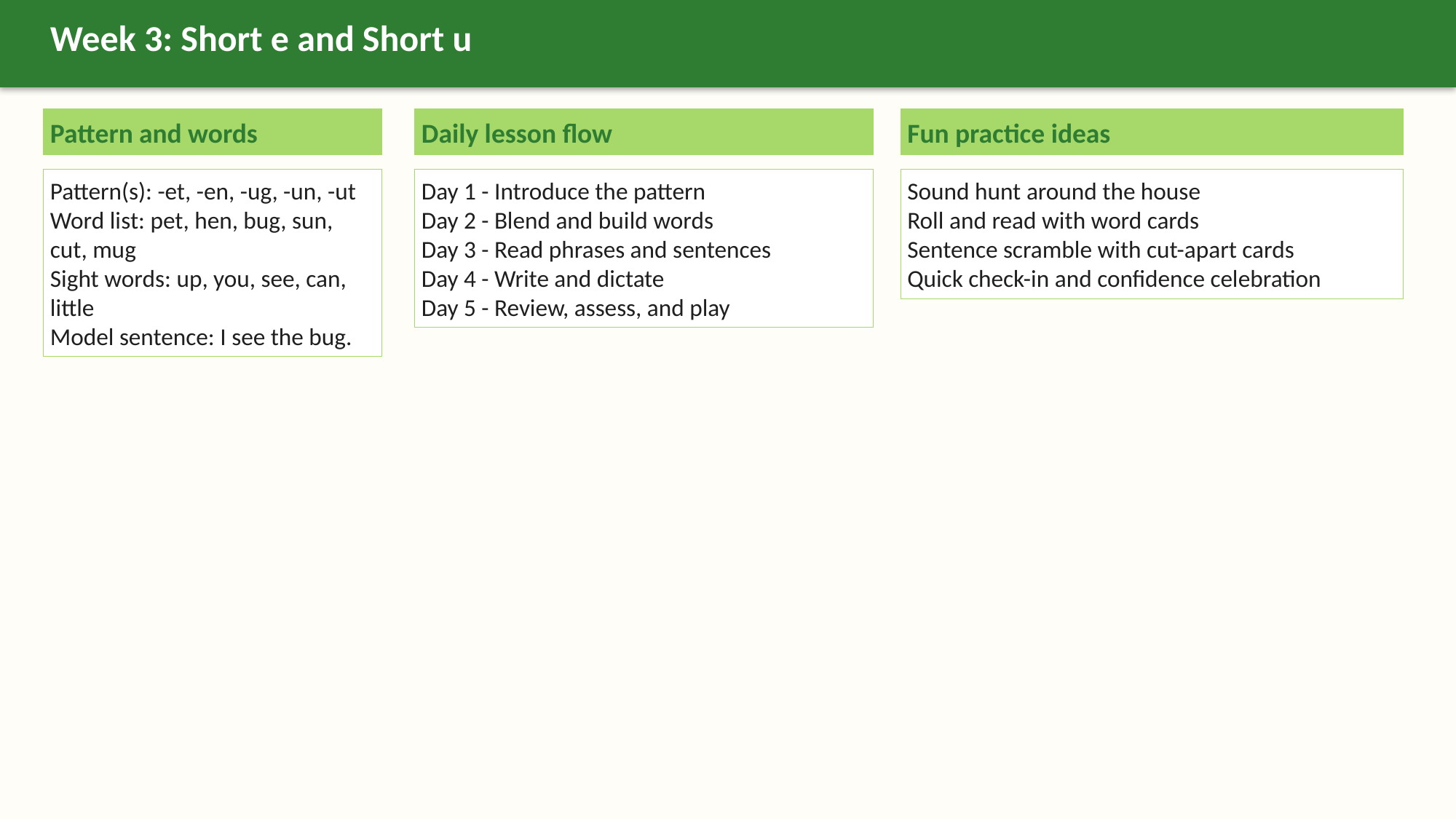

Week 3: Short e and Short u
Pattern and words
Daily lesson flow
Fun practice ideas
Pattern(s): -et, -en, -ug, -un, -ut
Word list: pet, hen, bug, sun, cut, mug
Sight words: up, you, see, can, little
Model sentence: I see the bug.
Day 1 - Introduce the pattern
Day 2 - Blend and build words
Day 3 - Read phrases and sentences
Day 4 - Write and dictate
Day 5 - Review, assess, and play
Sound hunt around the house
Roll and read with word cards
Sentence scramble with cut-apart cards
Quick check-in and confidence celebration